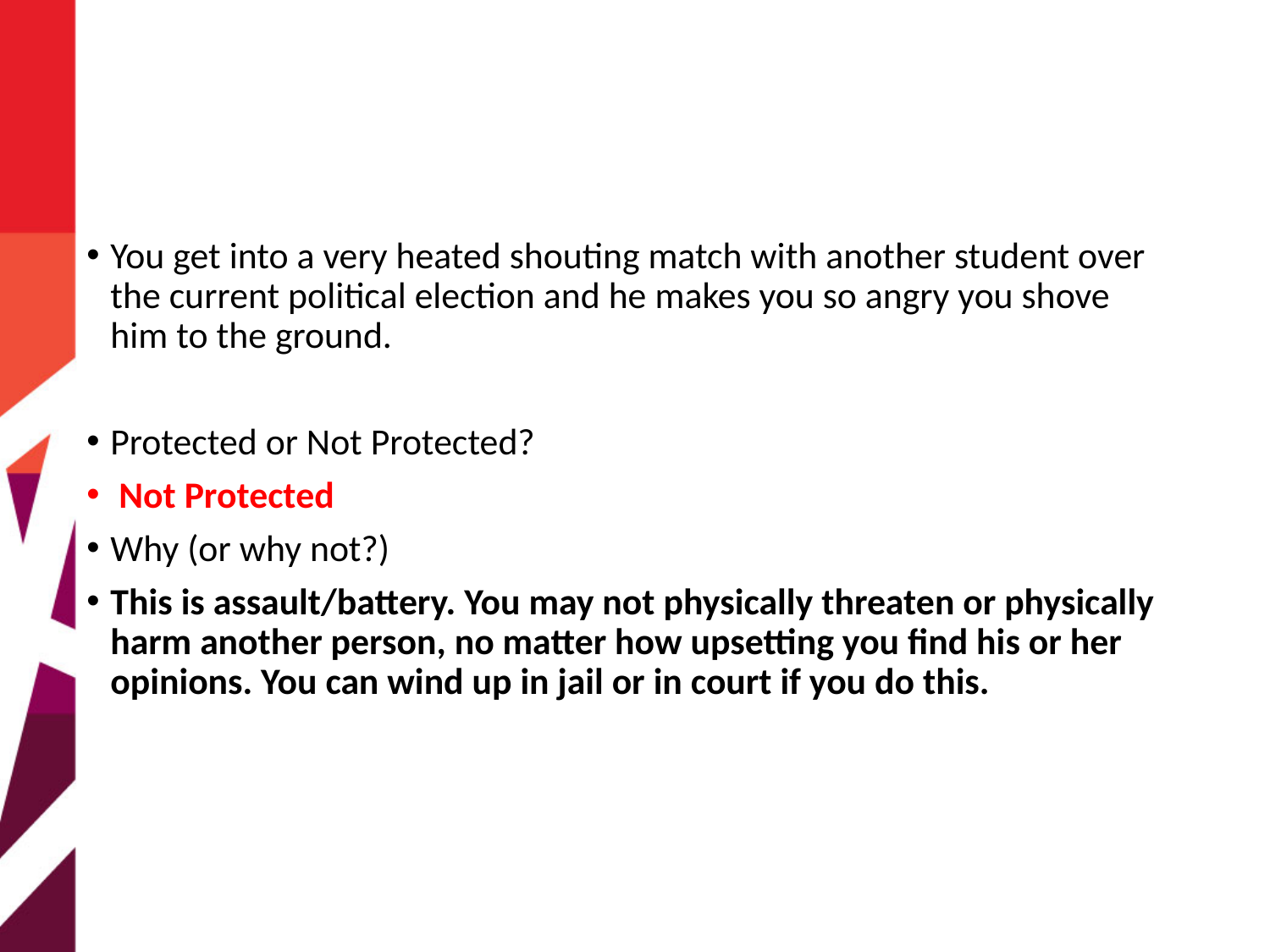

You get into a very heated shouting match with another student over the current political election and he makes you so angry you shove him to the ground.

Protected or Not Protected?
 Not Protected
Why (or why not?)
This is assault/battery. You may not physically threaten or physically harm another person, no matter how upsetting you find his or her opinions. You can wind up in jail or in court if you do this.